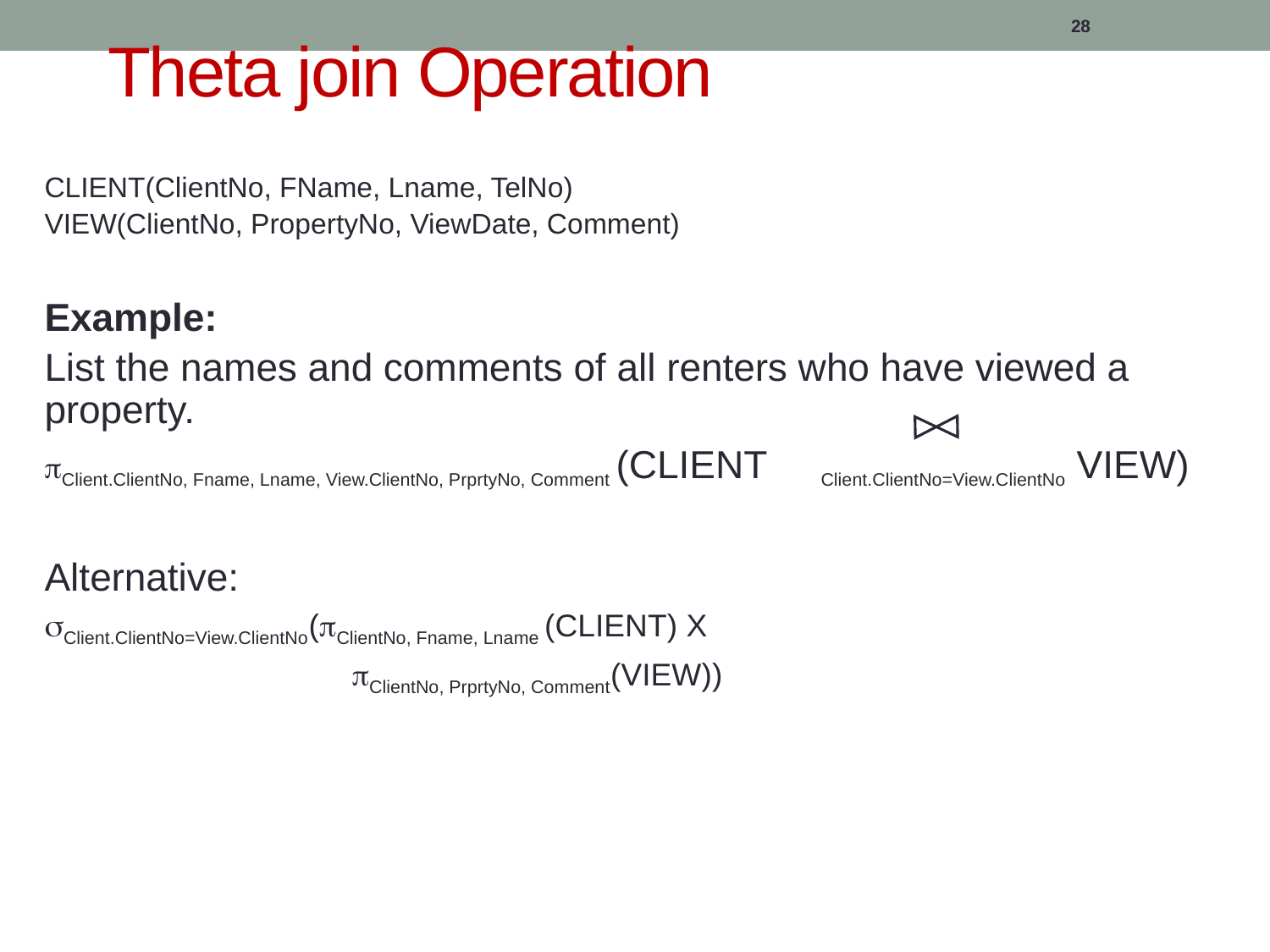

# Theta join Operation
28

CLIENT(ClientNo, FName, Lname, TelNo)
VIEW(ClientNo, PropertyNo, ViewDate, Comment)

Example:
List the names and comments of all renters who have viewed a property.
πClient.ClientNo, Fname, Lname, View.ClientNo, PrprtyNo, Comment (CLIENT     Client.ClientNo=View.ClientNo VIEW)

Alternative:
σClient.ClientNo=View.ClientNo(πClientNo, Fname, Lname (CLIENT) X
           	                       πClientNo, PrprtyNo, Comment(VIEW))